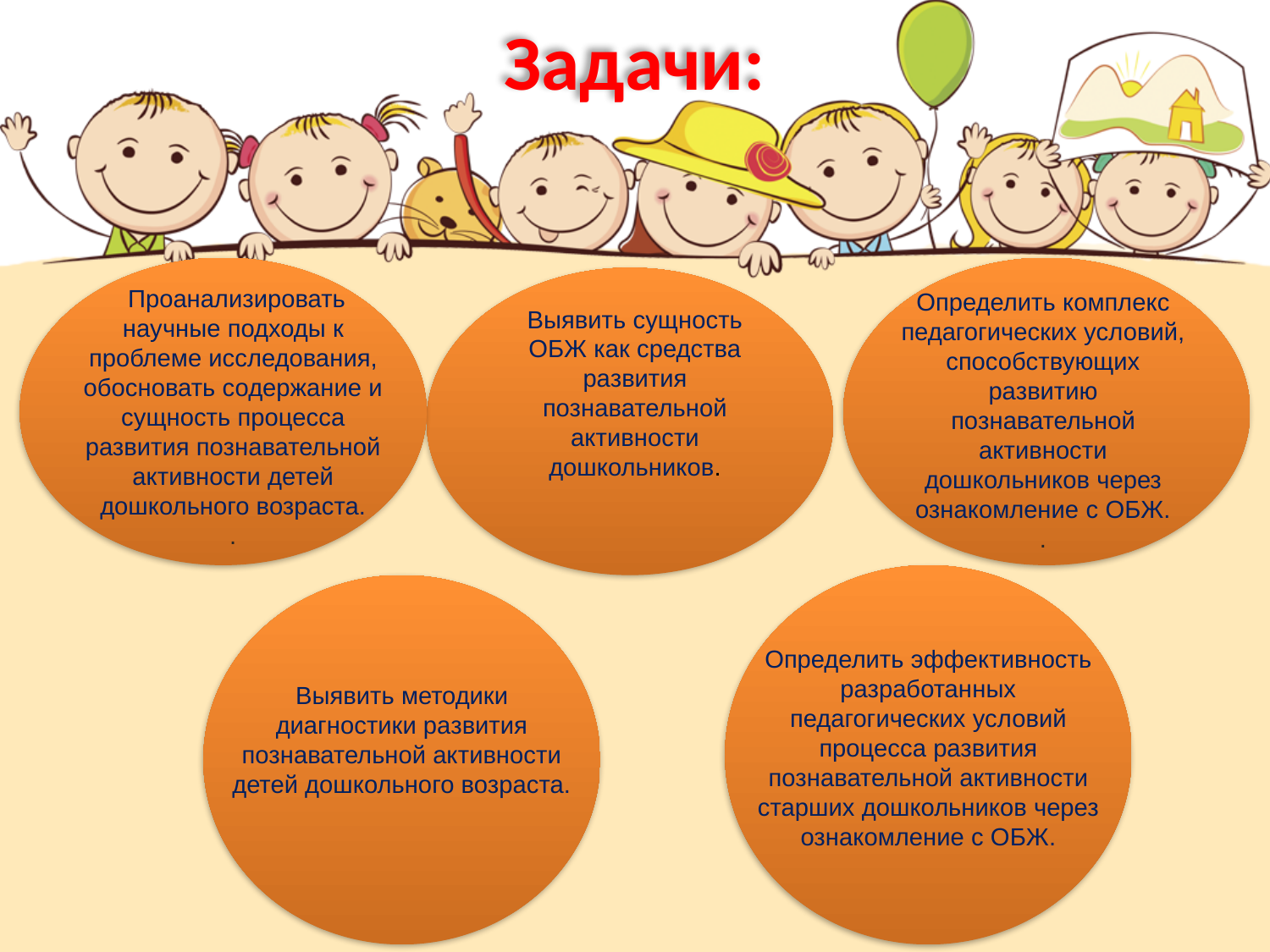

# Задачи:

 Проанализировать научные подходы к проблеме исследования, обосновать содержание и сущность процесса развития познавательной активности детей дошкольного возраста.
.

.

Определить комплекс педагогических условий, способствующих развитию познавательной активности дошкольников через ознакомление с ОБЖ.
.
Выявить сущность ОБЖ как средства развития познавательной активности дошкольников.

Определить эффективность разработанных педагогических условий процесса развития познавательной активности старших дошкольников через ознакомление с ОБЖ.

Выявить методики диагностики развития познавательной активности детей дошкольного возраста.